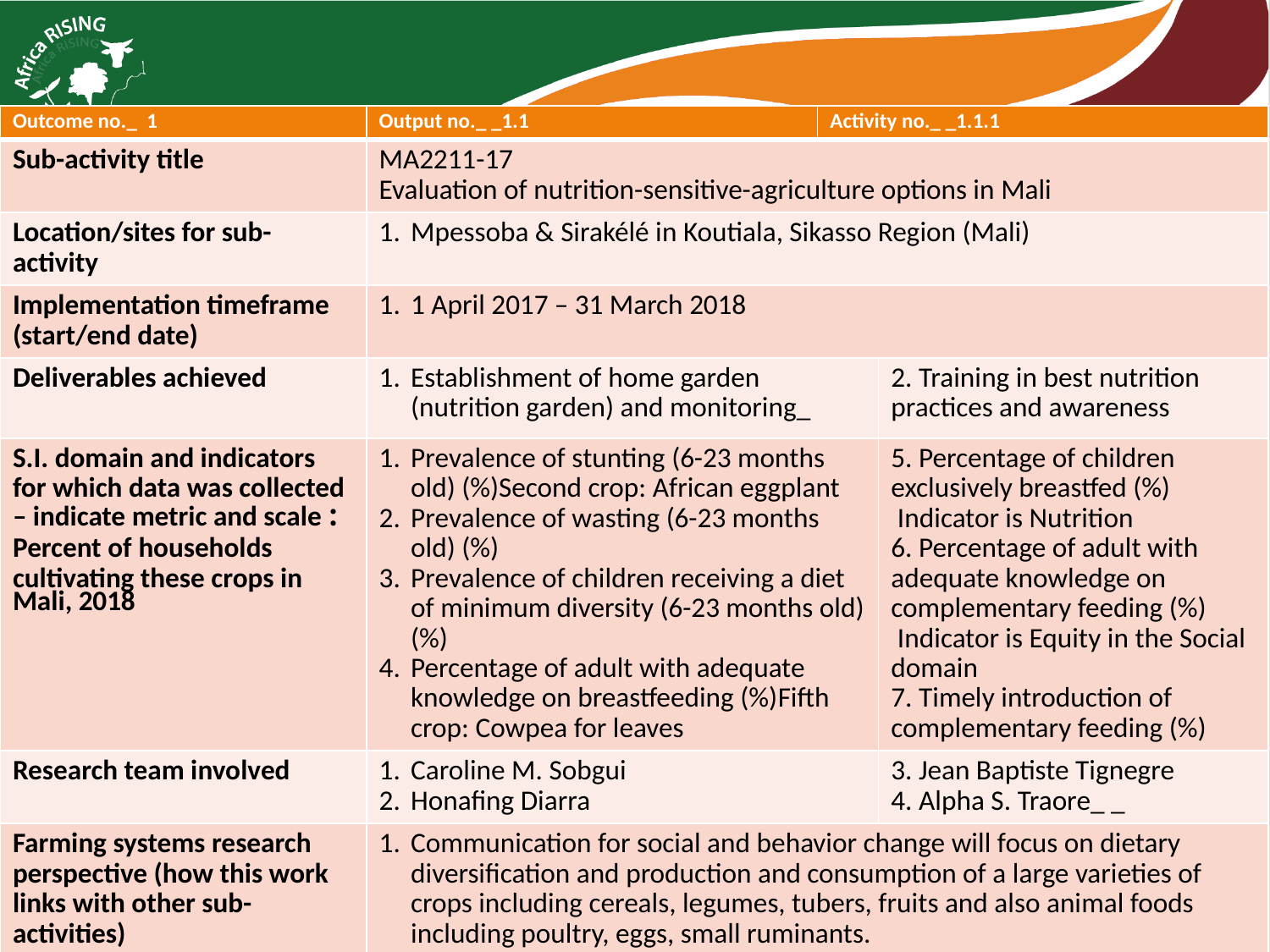

| Outcome no.\_ 1 | Output no.\_ \_1.1 | Activity no.\_ \_1.1.1 |  |
| --- | --- | --- | --- |
| Sub-activity title | MA2211-17 Evaluation of nutrition-sensitive-agriculture options in Mali |  |  |
| Location/sites for sub-activity | Mpessoba & Sirakélé in Koutiala, Sikasso Region (Mali) |  |  |
| Implementation timeframe (start/end date) | 1 April 2017 – 31 March 2018 |  |  |
| Deliverables achieved | Establishment of home garden (nutrition garden) and monitoring\_ |  | 2. Training in best nutrition practices and awareness |
| S.I. domain and indicators for which data was collected – indicate metric and scale : Percent of households cultivating these crops in Mali, 2018 | Prevalence of stunting (6-23 months old) (%)Second crop: African eggplant Prevalence of wasting (6-23 months old) (%) Prevalence of children receiving a diet of minimum diversity (6-23 months old) (%) Percentage of adult with adequate knowledge on breastfeeding (%)Fifth crop: Cowpea for leaves |  | 5. Percentage of children exclusively breastfed (%)   Indicator is Nutrition 6. Percentage of adult with adequate knowledge on complementary feeding (%)   Indicator is Equity in the Social domain 7. Timely introduction of complementary feeding (%) |
| Research team involved | Caroline M. Sobgui Honafing Diarra |  | 3. Jean Baptiste Tignegre 4. Alpha S. Traore\_ \_ |
| Farming systems research perspective (how this work links with other sub-activities) | Communication for social and behavior change will focus on dietary diversification and production and consumption of a large varieties of crops including cereals, legumes, tubers, fruits and also animal foods including poultry, eggs, small ruminants. |  |  |